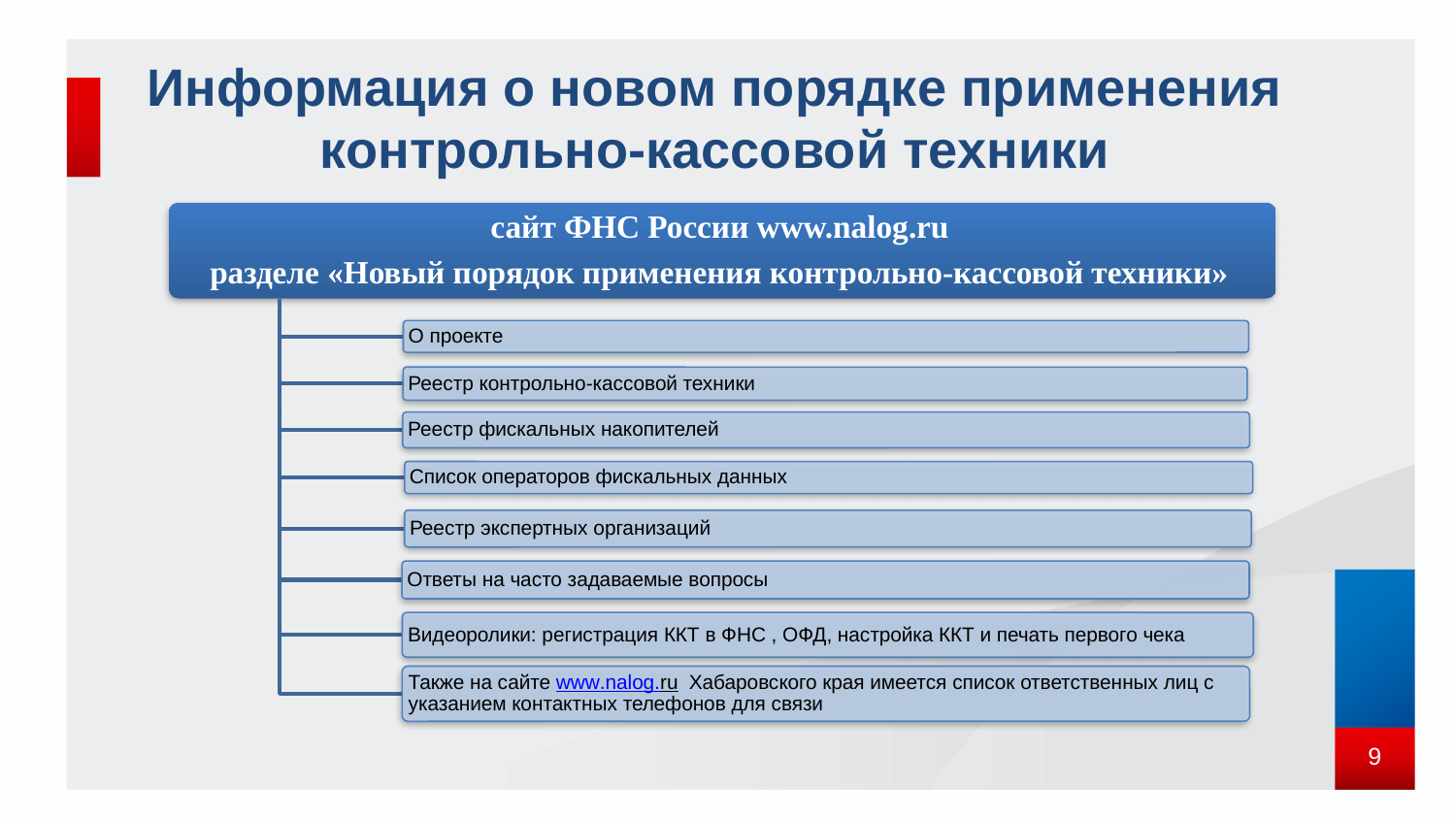

# Информация о новом порядке применения контрольно-кассовой техники
сайт ФНС России www.nalog.ru
разделе «Новый порядок применения контрольно-кассовой техники»
О проекте
Реестр контрольно-кассовой техники
Реестр фискальных накопителей
Список операторов фискальных данных
Реестр экспертных организаций
Ответы на часто задаваемые вопросы
Видеоролики: регистрация ККТ в ФНС , ОФД, настройка ККТ и печать первого чека
Также на сайте www.nalog.ru  Хабаровского края имеется список ответственных лиц с указанием контактных телефонов для связи
9